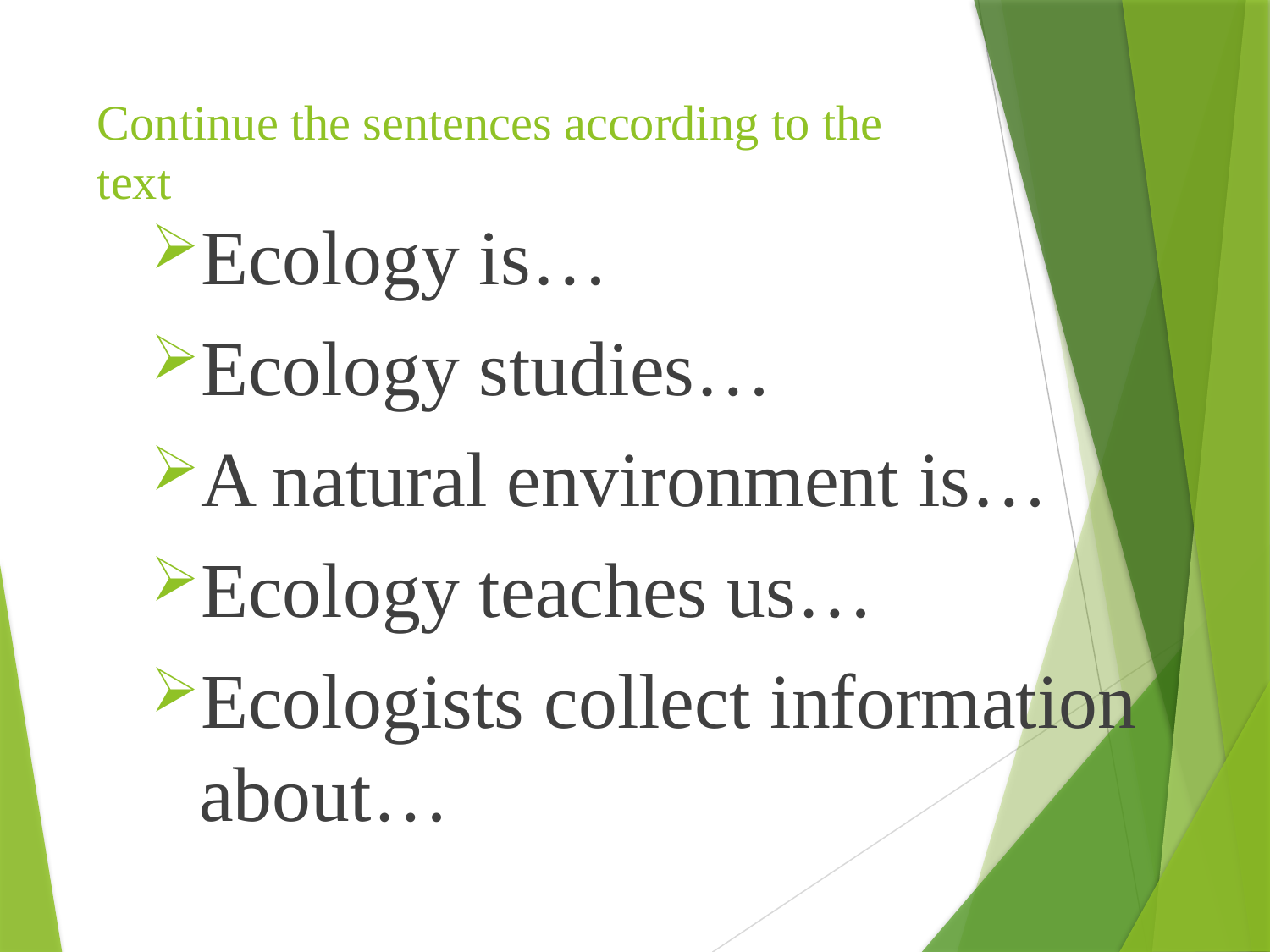

# Continue the sentences according to the text
Ecology is…
Ecology studies…
A natural environment is…
Ecology teaches us…
Ecologists collect information about…